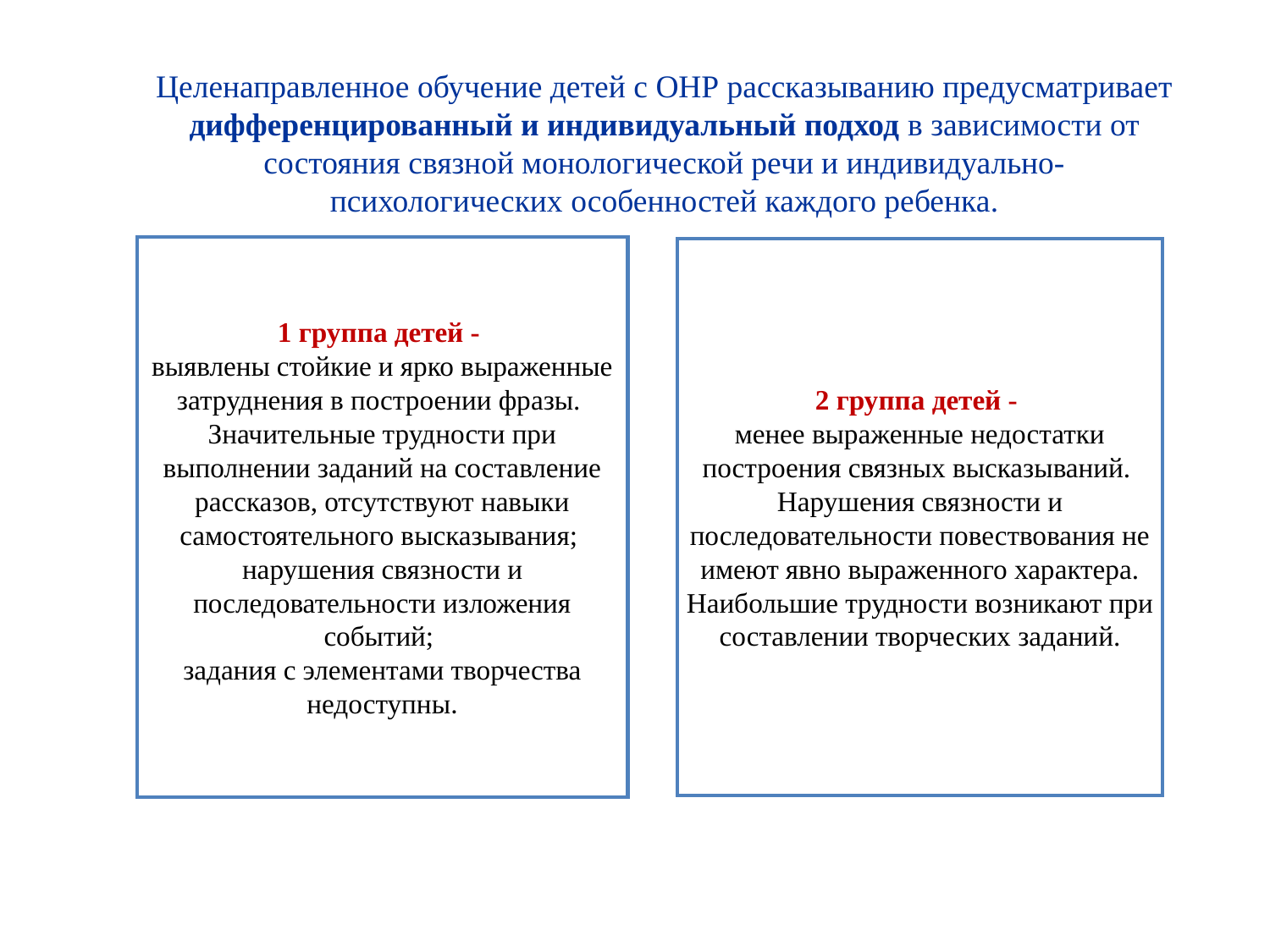

Целенаправленное обучение детей с ОНР рассказыванию предусматривает дифференцированный и индивидуальный подход в зависимости от состояния связной монологической речи и индивидуально-психологических особенностей каждого ребенка.
1 группа детей -
выявлены стойкие и ярко выраженные затруднения в построении фразы.
Значительные трудности при выполнении заданий на составление рассказов, отсутствуют навыки самостоятельного высказывания;
нарушения связности и последовательности изложения событий;
задания с элементами творчества недоступны.
2 группа детей -
менее выраженные недостатки построения связных высказываний.
Нарушения связности и последовательности повествования не имеют явно выраженного характера. Наибольшие трудности возникают при составлении творческих заданий.